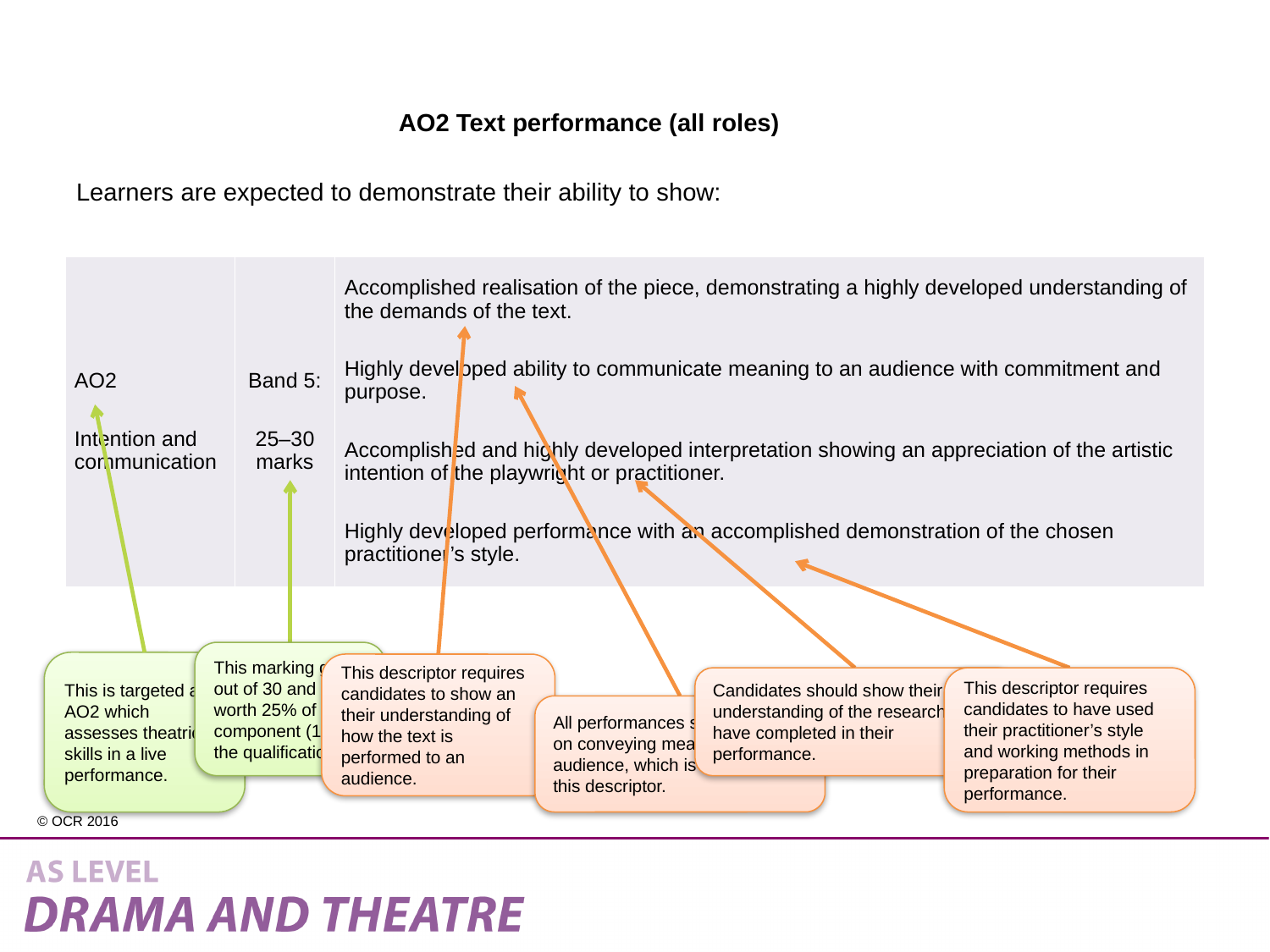

AO2 Text performance (all roles)

Learners are expected to demonstrate their ability to show:

| AO2 Intention and communication | Band 5: 25–30 marks | Accomplished realisation of the piece, demonstrating a highly developed understanding of the demands of the text. Highly developed ability to communicate meaning to an audience with commitment and purpose. Accomplished and highly developed interpretation showing an appreciation of the artistic intention of the playwright or practitioner. Highly developed performance with an accomplished demonstration of the chosen practitioner’s style. |
| --- | --- | --- |
This marking grid is out of 30 and is worth 25% of the component (15% of the qualification).
This is targeted at AO2 which assesses theatrical skills in a live performance.
This descriptor requires candidates to show an their understanding of how the text is performed to an audience.
Candidates should show their understanding of the research they have completed in their performance.
This descriptor requires candidates to have used their practitioner’s style and working methods in preparation for their performance.

All performances should focus on conveying meaning to the audience, which is assessed in this descriptor.